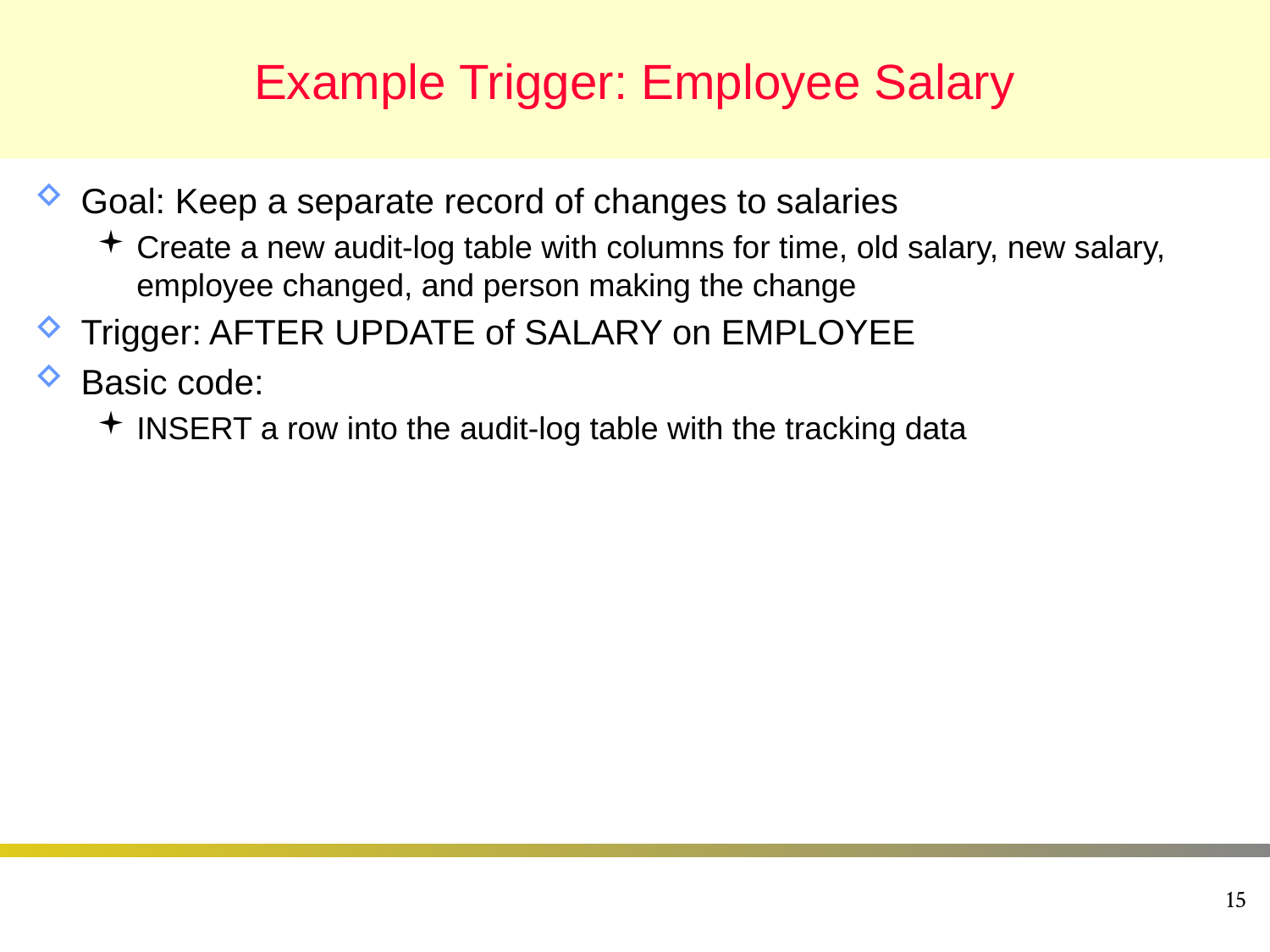

# Example Trigger: Employee Salary
Goal: Keep a separate record of changes to salaries
Create a new audit-log table with columns for time, old salary, new salary, employee changed, and person making the change
Trigger: AFTER UPDATE of SALARY on EMPLOYEE
Basic code:
INSERT a row into the audit-log table with the tracking data
15